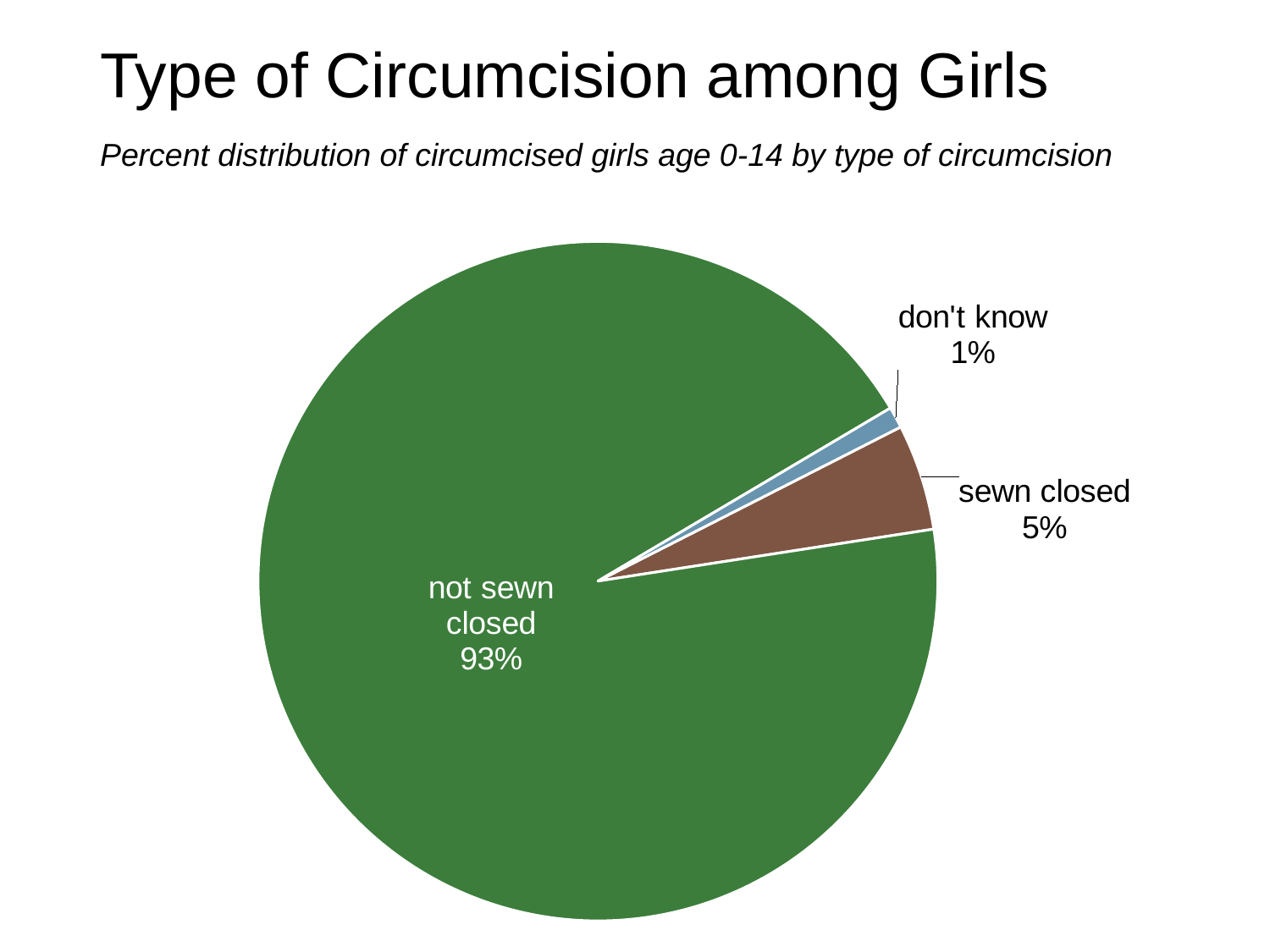

# Type of Circumcision among Girls
Percent distribution of circumcised girls age 0-14 by type of circumcision

### Chart

| Category | Sales |
|---|---|
| sewn closed | 5.0 |
| not sewn closed | 93.0 |
| don't know | 1.0 |